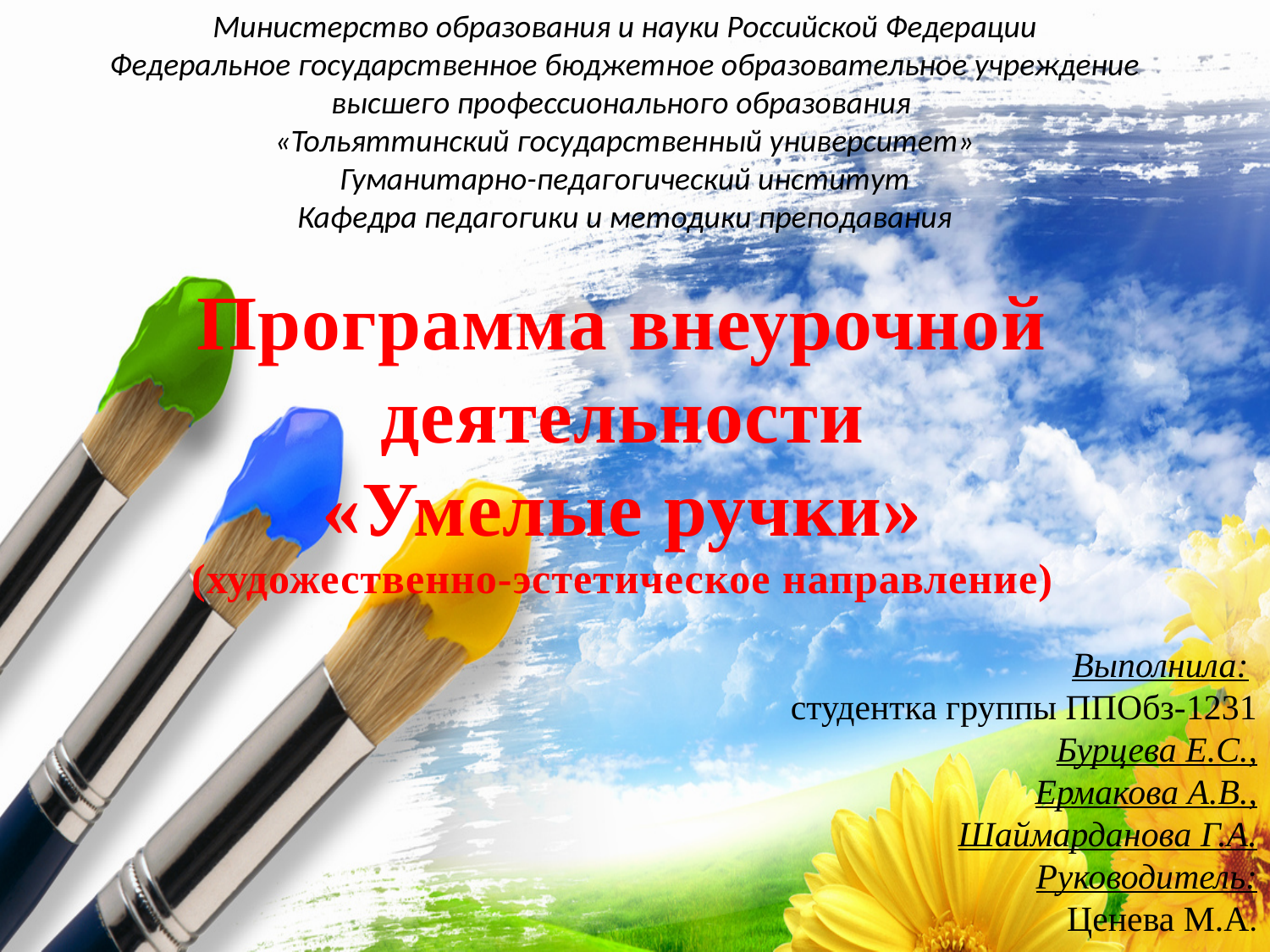

Министерство образования и науки Российской Федерации
Федеральное государственное бюджетное образовательное учреждение высшего профессионального образования
«Тольяттинский государственный университет»
Гуманитарно-педагогический институт
Кафедра педагогики и методики преподавания
Программа внеурочной деятельности
«Умелые ручки»
(художественно-эстетическое направление)
Выполнила:
студентка группы ППОбз-1231
Бурцева Е.С.,
Ермакова А.В.,
Шаймарданова Г.А.
Руководитель:
Ценева М.А.